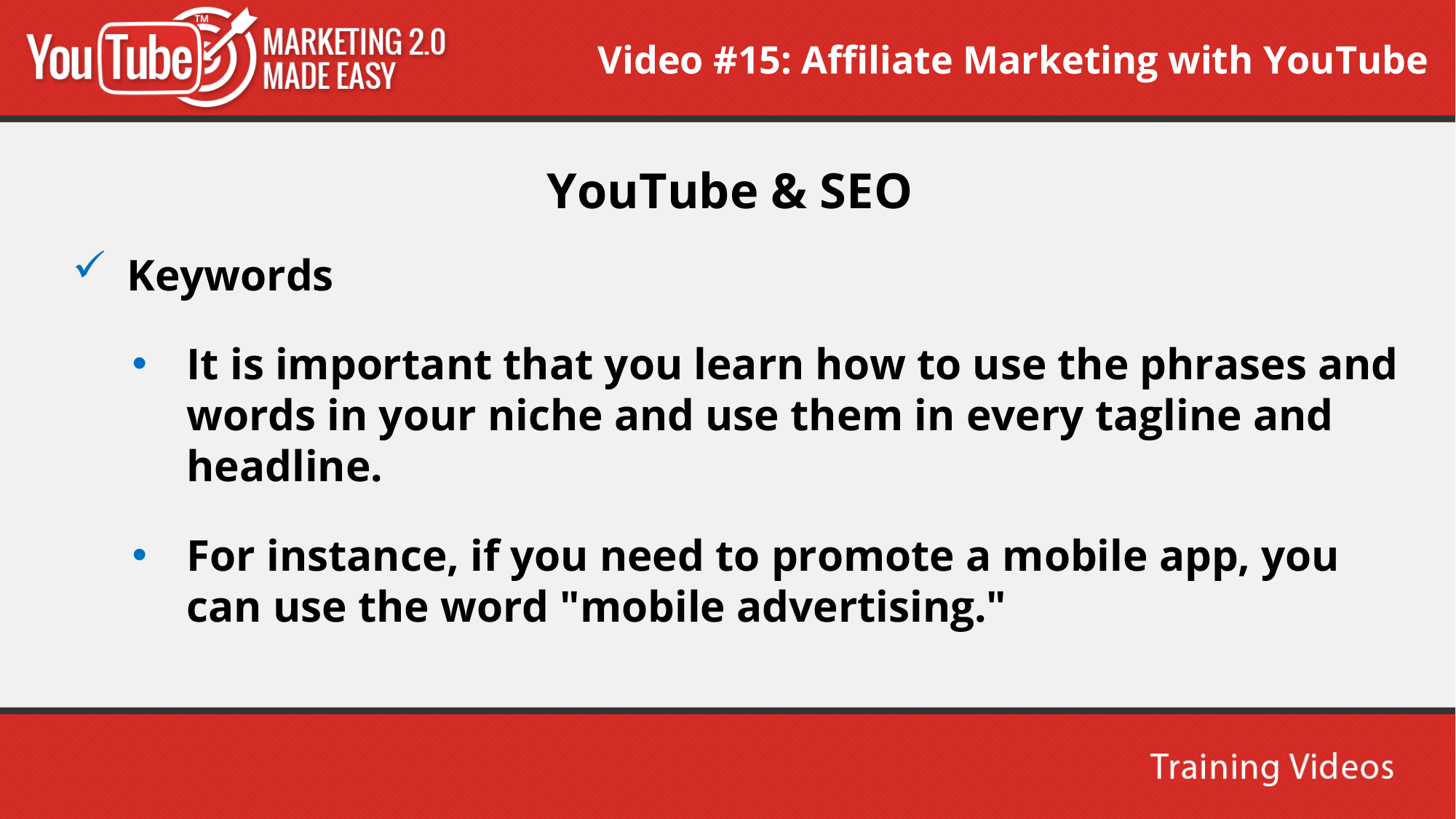

Video #15: Affiliate Marketing with YouTube
YouTube & SEO
Keywords
It is important that you learn how to use the phrases and words in your niche and use them in every tagline and headline.
For instance, if you need to promote a mobile app, you can use the word "mobile advertising."